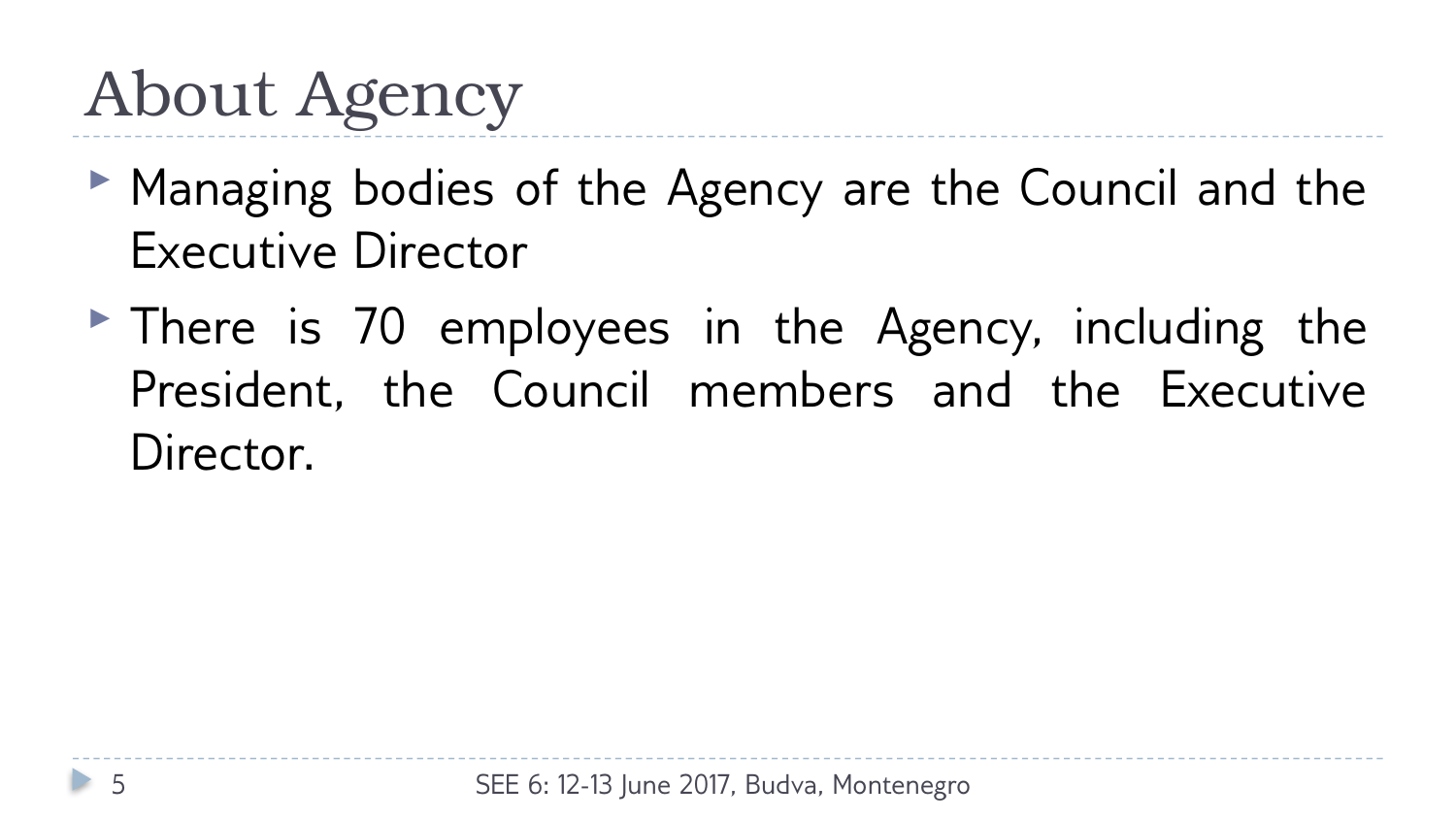

# About Agency
Managing bodies of the Agency are the Council and the Executive Director
There is 70 employees in the Agency, including the President, the Council members and the Executive Director.

5
SEE 6: 12-13 June 2017, Budva, Montenegro